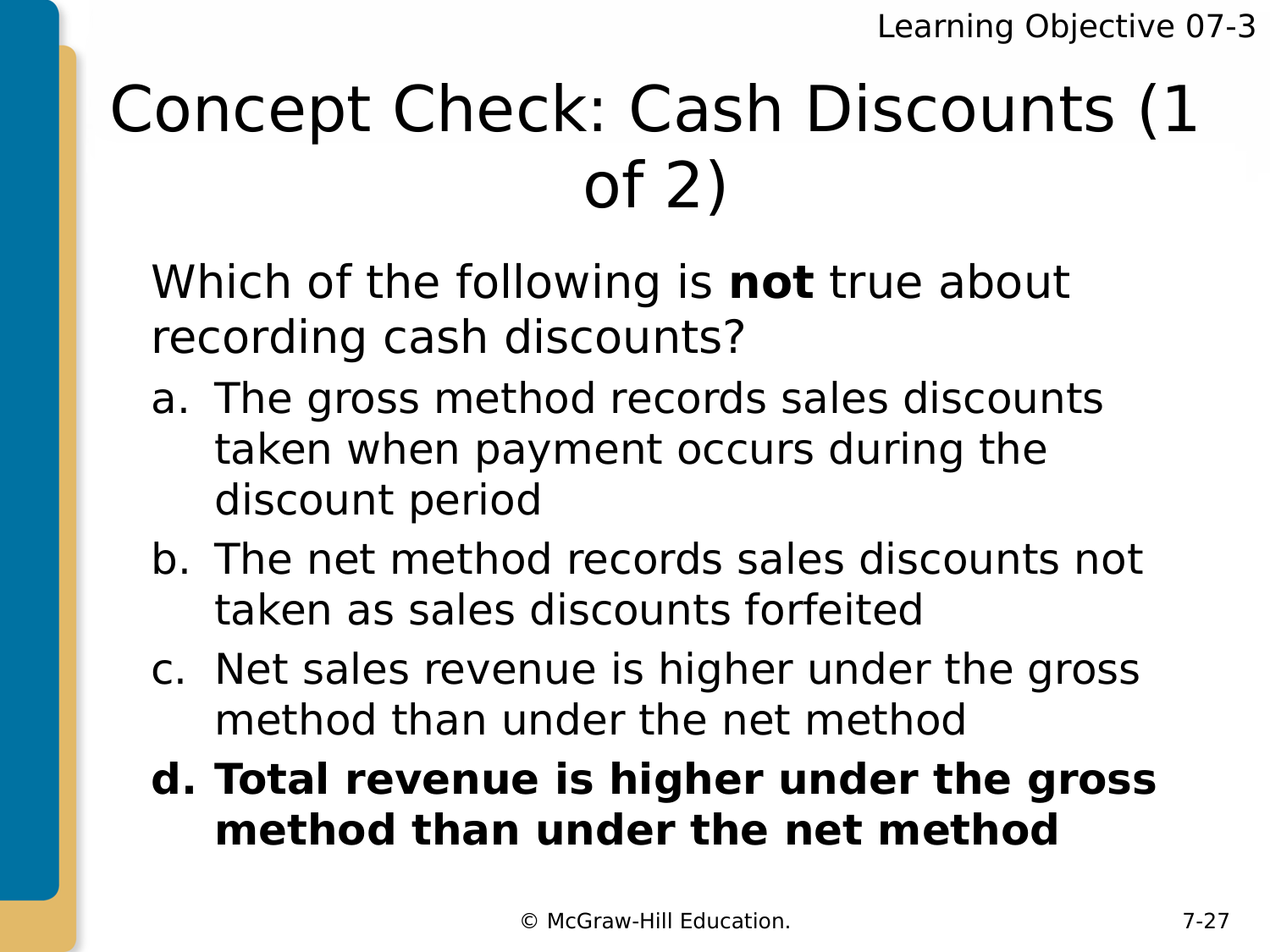

Learning Objective 07-3
# Concept Check: Cash Discounts (1 of 2)
Which of the following is not true about recording cash discounts?
The gross method records sales discounts taken when payment occurs during the discount period
The net method records sales discounts not taken as sales discounts forfeited
Net sales revenue is higher under the gross method than under the net method
Total revenue is higher under the gross method than under the net method